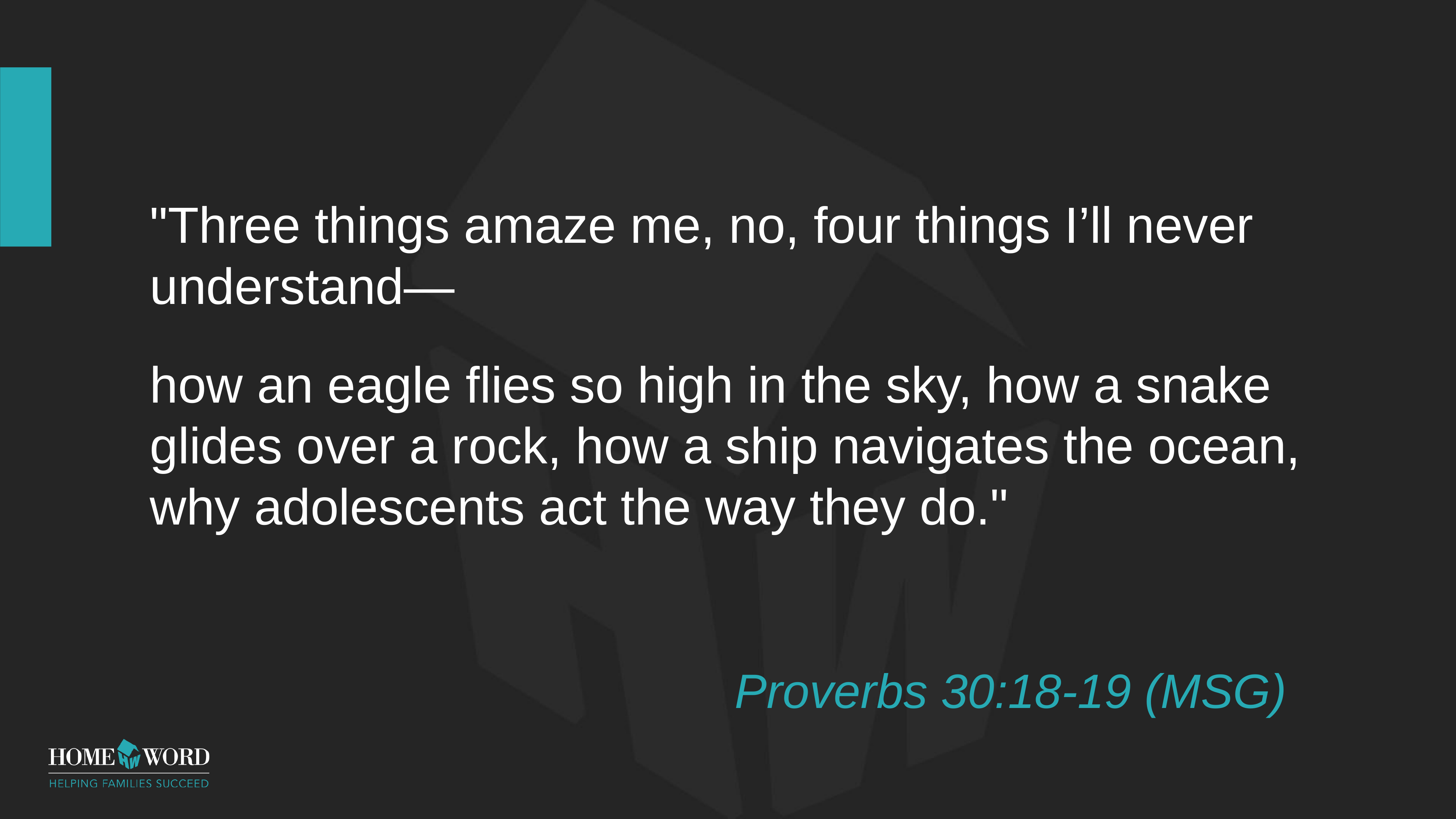

# "Three things amaze me, no, four things I’ll never understand—
how an eagle flies so high in the sky, how a snake glides over a rock, how a ship navigates the ocean, why adolescents act the way they do."
Proverbs 30:18-19 (MSG)